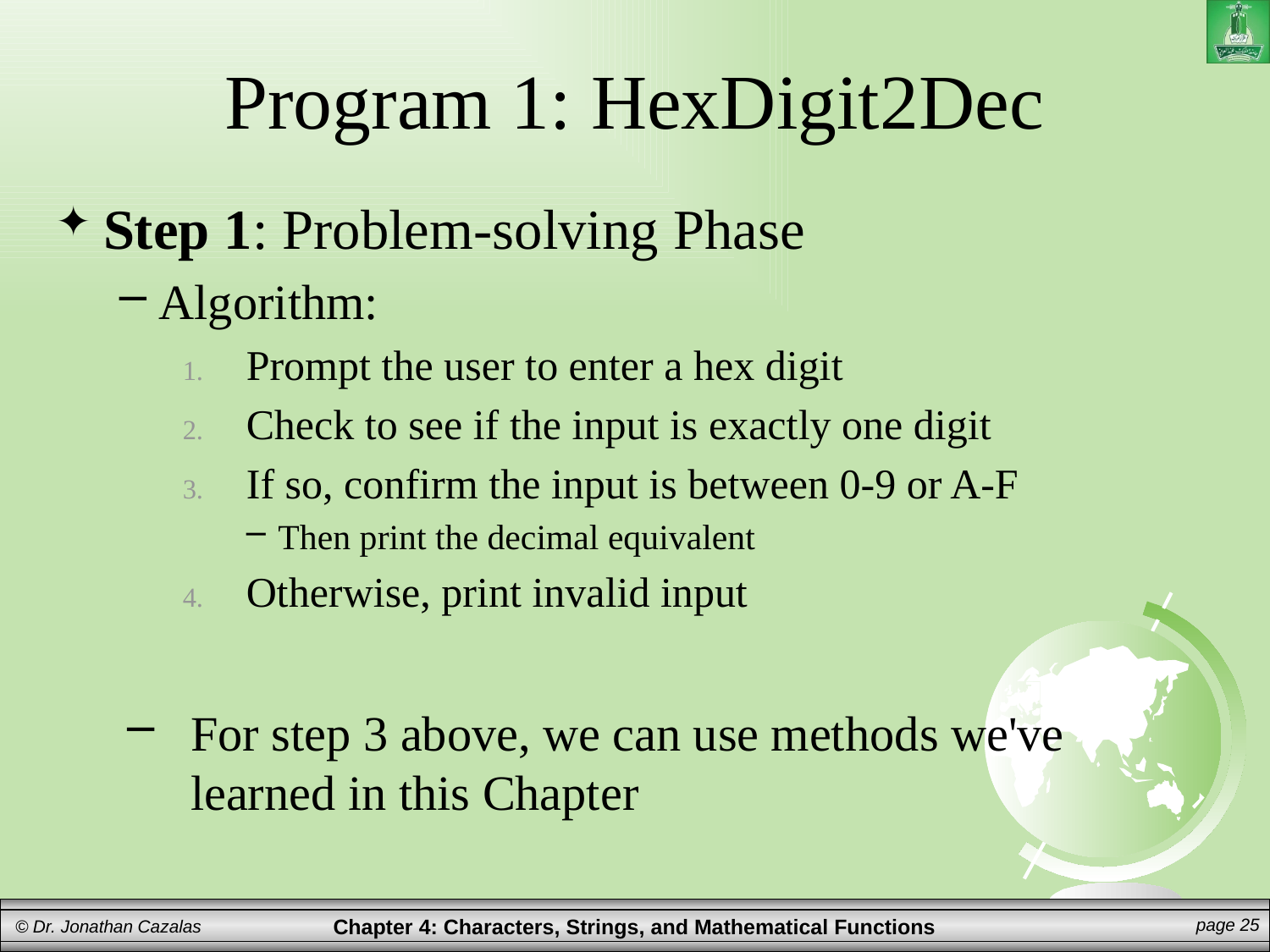

# Program 1: HexDigit2Dec
Step 1: Problem-solving Phase
Algorithm:
Prompt the user to enter a hex digit
Check to see if the input is exactly one digit
If so, confirm the input is between 0-9 or A-F
Then print the decimal equivalent
Otherwise, print invalid input

For step 3 above, we can use methods we've learned in this Chapter